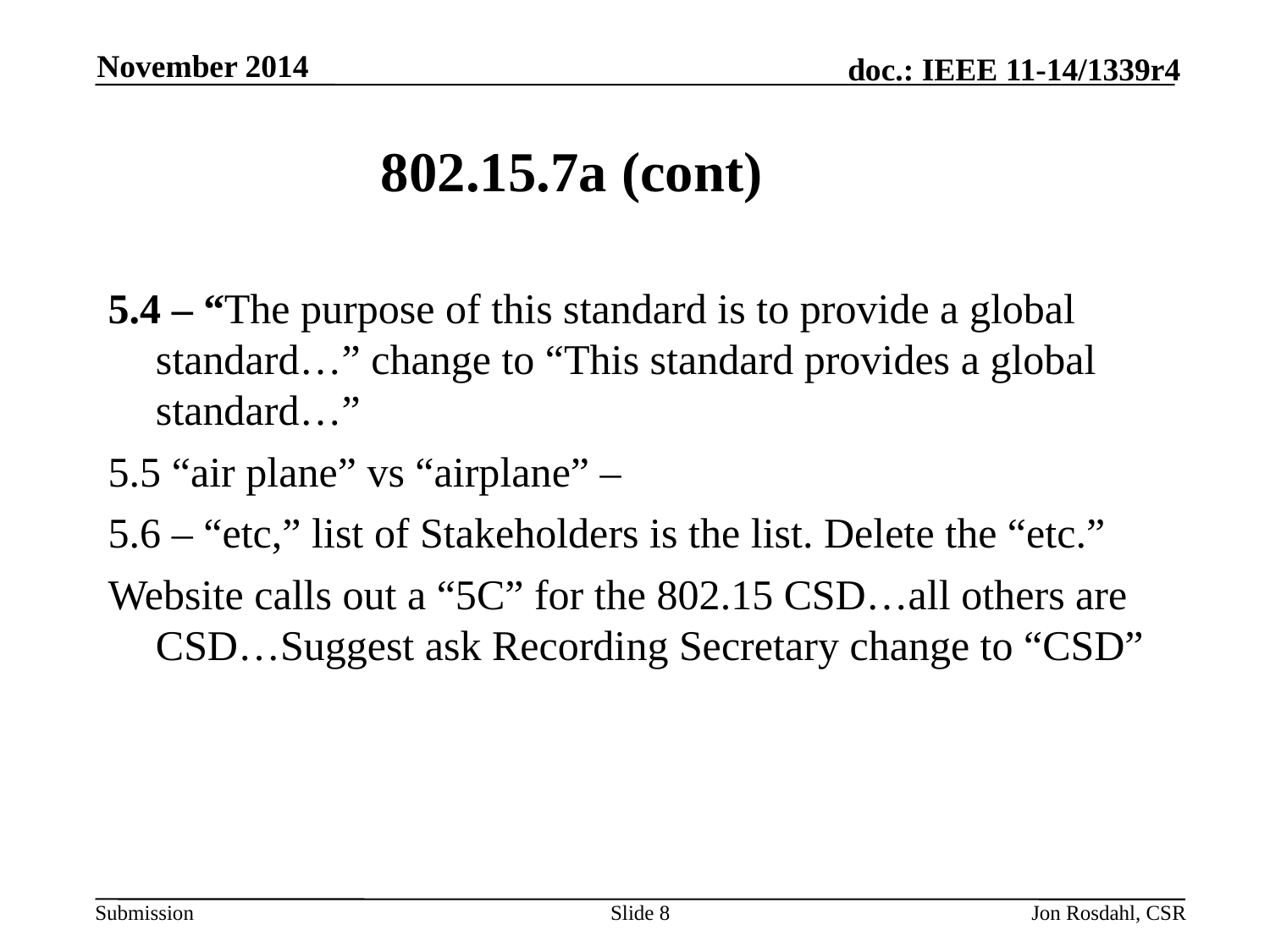

November 2014
# 802.15.7a (cont)
5.4 – “The purpose of this standard is to provide a global standard…” change to “This standard provides a global standard…”
5.5 “air plane” vs “airplane” –
5.6 – “etc,” list of Stakeholders is the list. Delete the “etc.”
Website calls out a “5C” for the 802.15 CSD…all others are CSD…Suggest ask Recording Secretary change to “CSD”
Slide 8
Jon Rosdahl, CSR